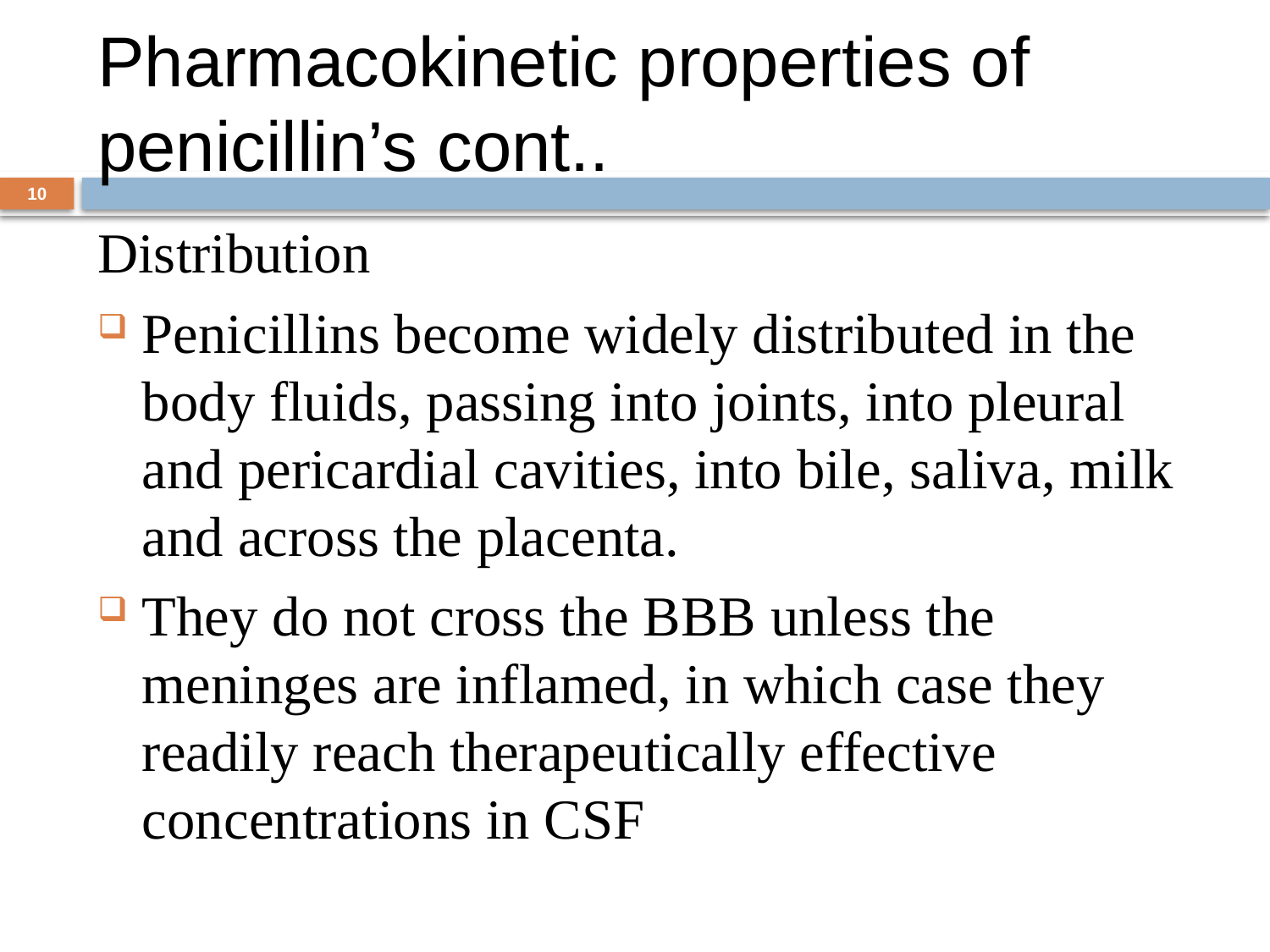

# Pharmacokinetic properties of penicillin’s cont..
10
Distribution
Penicillins become widely distributed in the body fluids, passing into joints, into pleural and pericardial cavities, into bile, saliva, milk and across the placenta.
They do not cross the BBB unless the meninges are inflamed, in which case they readily reach therapeutically effective concentrations in CSF